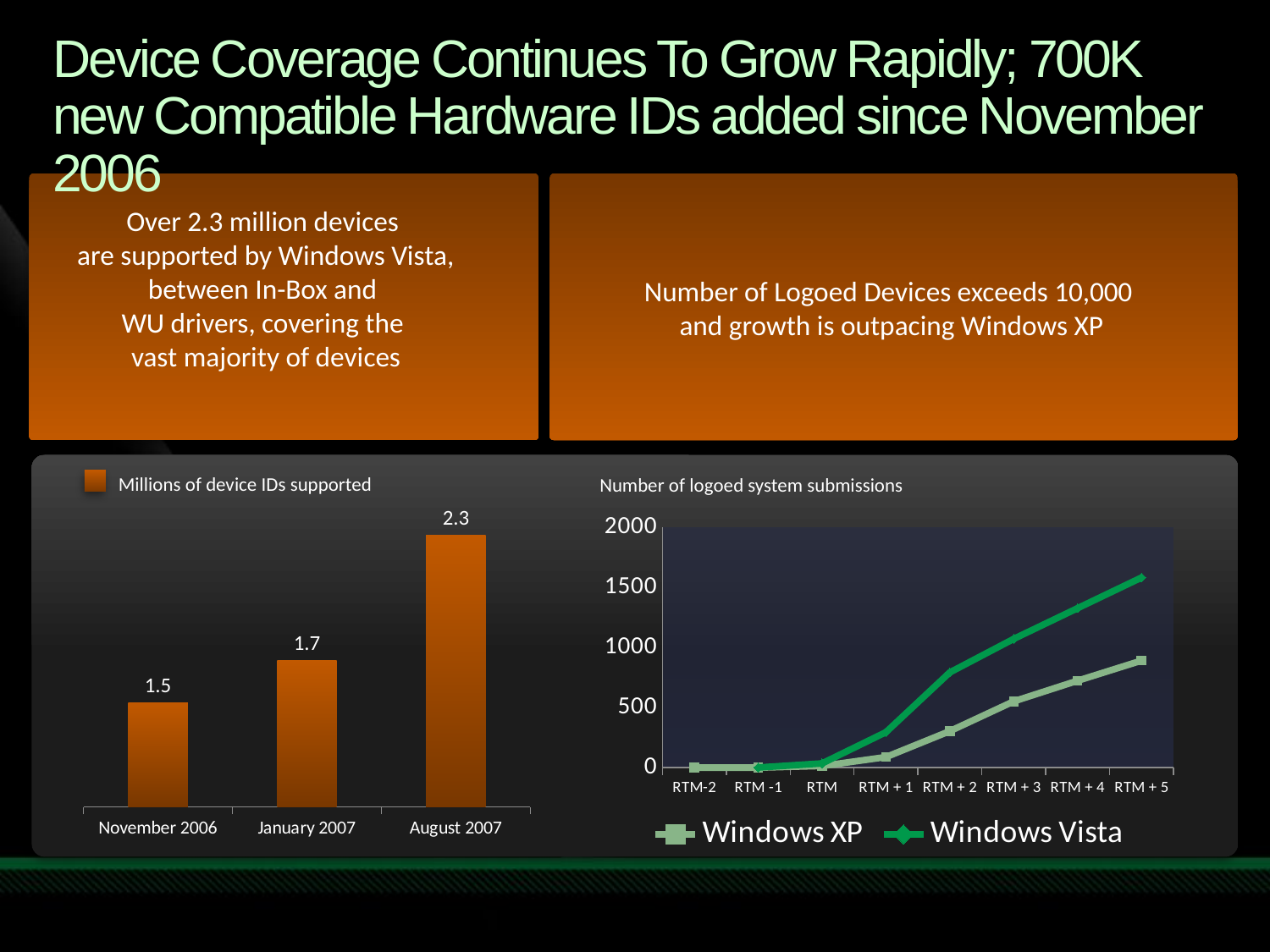

# Device Coverage Continues To Grow Rapidly; 700K new Compatible Hardware IDs added since November 2006

Over 2.3 million devices
are supported by Windows Vista, between In-Box and
WU drivers, covering the
vast majority of devices
Number of Logoed Devices exceeds 10,000
and growth is outpacing Windows XP

Millions of device IDs supported
Number of logoed system submissions

### Chart

| Category | Devices in Millions |
|---|---|
| November 2006 | 1.5 |
| January 2007 | 1.7000000000000026 |
| August 2007 | 2.3 |

### Chart

| Category | Windows XP | Windows Vista |
|---|---|---|
| RTM-2 | 0.0 | None |
| RTM -1 | 0.0 | 1.0 |
| RTM | 14.0 | 35.0 |
| RTM + 1 | 88.0 | 295.0 |
| RTM + 2 | 303.0 | 792.0 |
| RTM + 3 | 551.0 | 1071.0 |
| RTM + 4 | 723.0 | 1326.0 |
| RTM + 5 | 890.0 | 1581.0 |